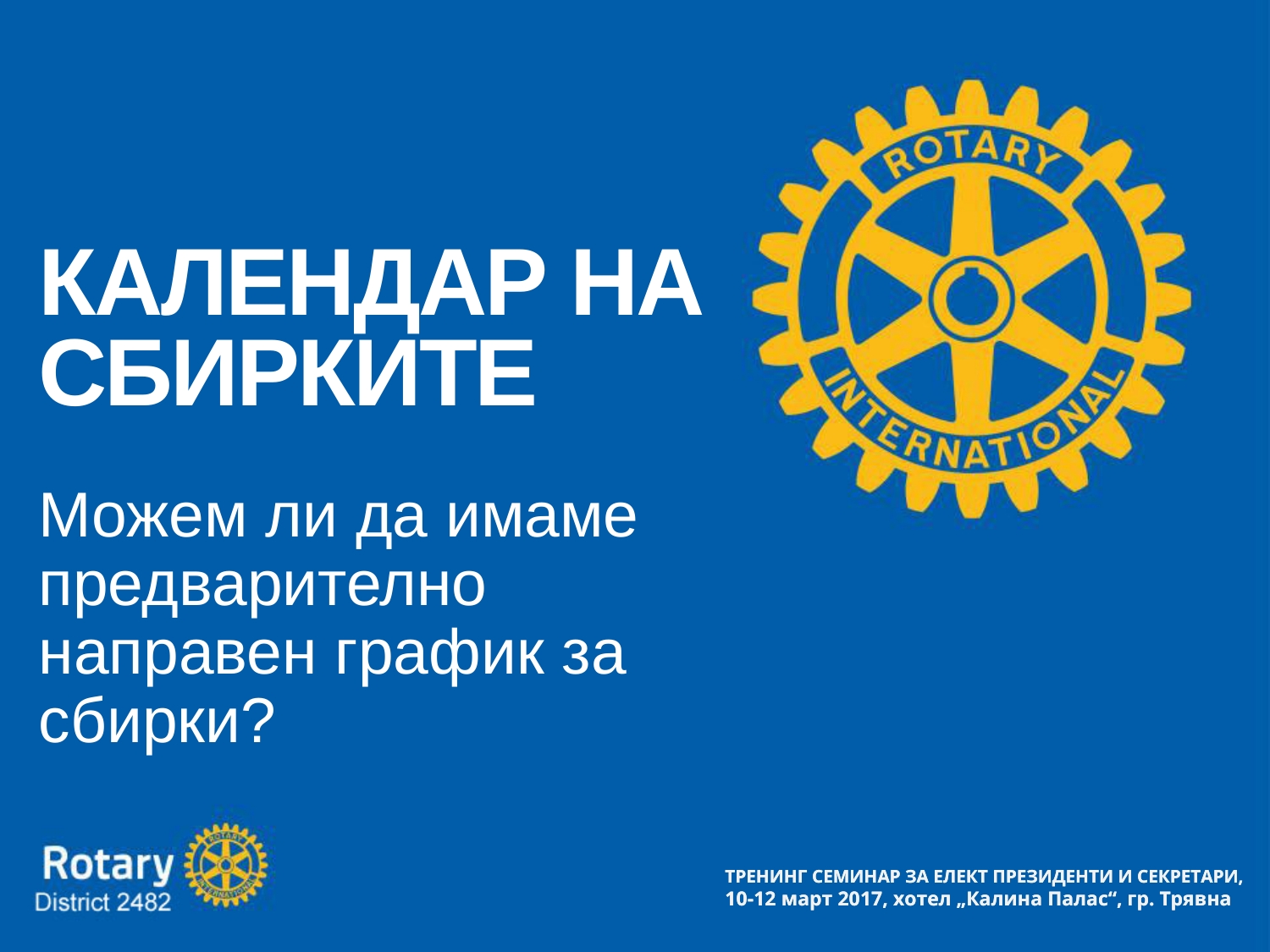

КАЛЕНДАР НА СБИРКИТЕ

Можем ли да имаме предварително направен график за сбирки?